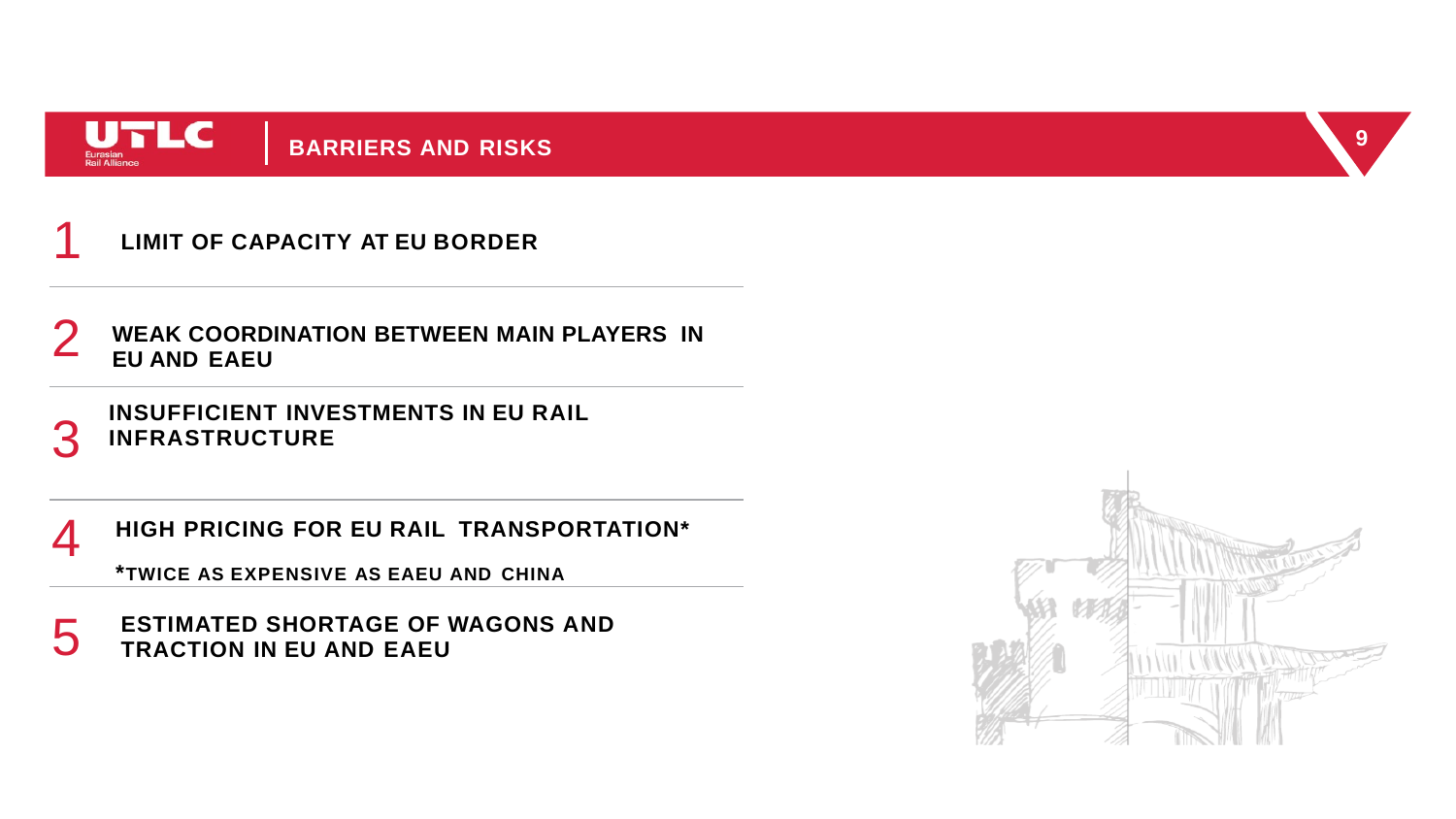

9
BARRIERS AND RISKS
1
LIMIT OF CAPACITY AT EU BORDER

2
WEAK COORDINATION BETWEEN MAIN PLAYERS  IN EU AND EAEU

INSUFFICIENT INVESTMENTS IN EU RAIL  INFRASTRUCTURE
3

4
HIGH PRICING FOR EU RAIL TRANSPORTATION*
*TWICE AS EXPENSIVE AS EAEU AND CHINA

5
ESTIMATED SHORTAGE OF WAGONS AND  TRACTION IN EU AND EAEU